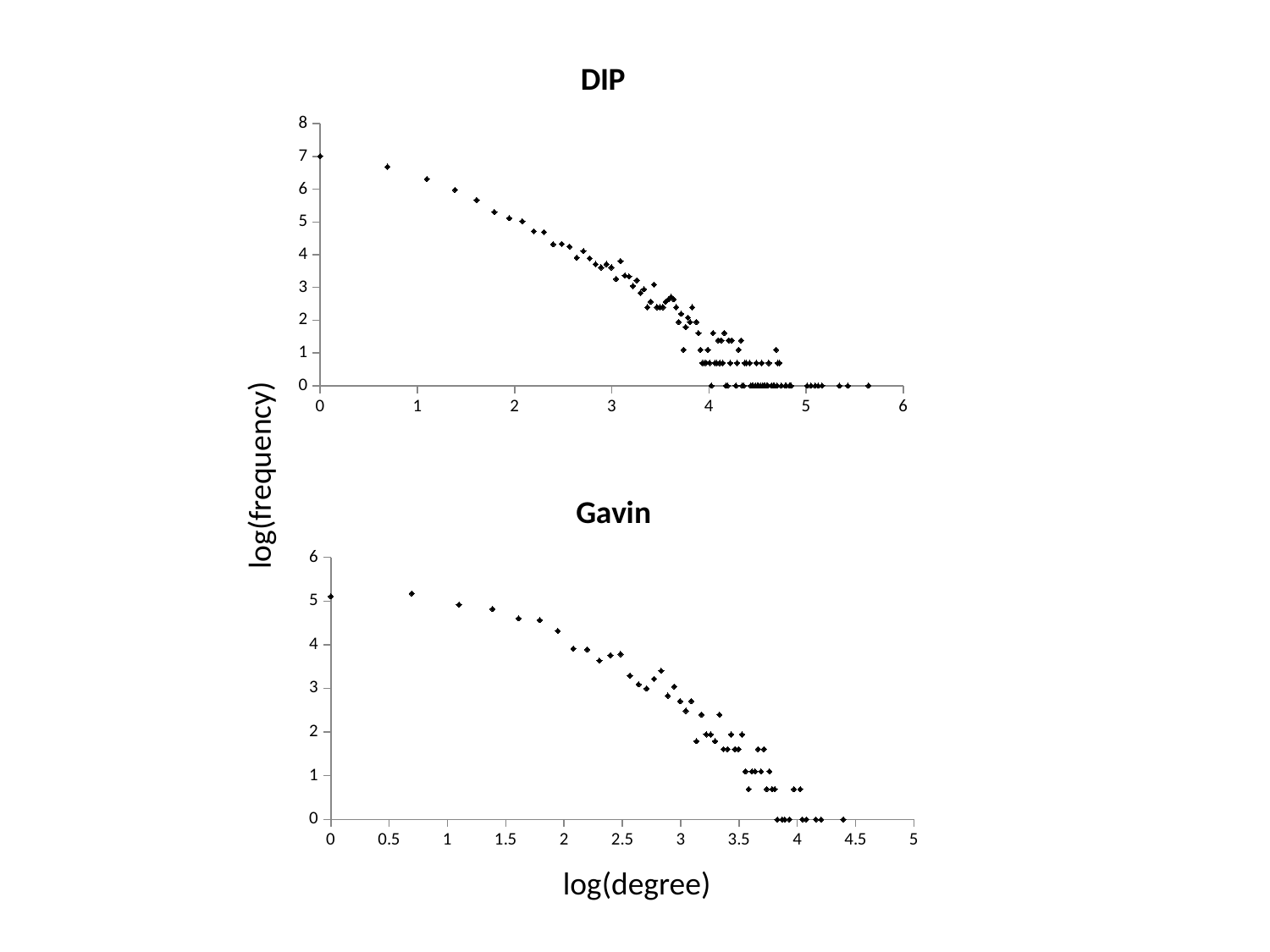

### Chart:

| Category |  |
|---|---|
log(frequency)

### Chart:

| Category |  |
|---|---|
log(degree)